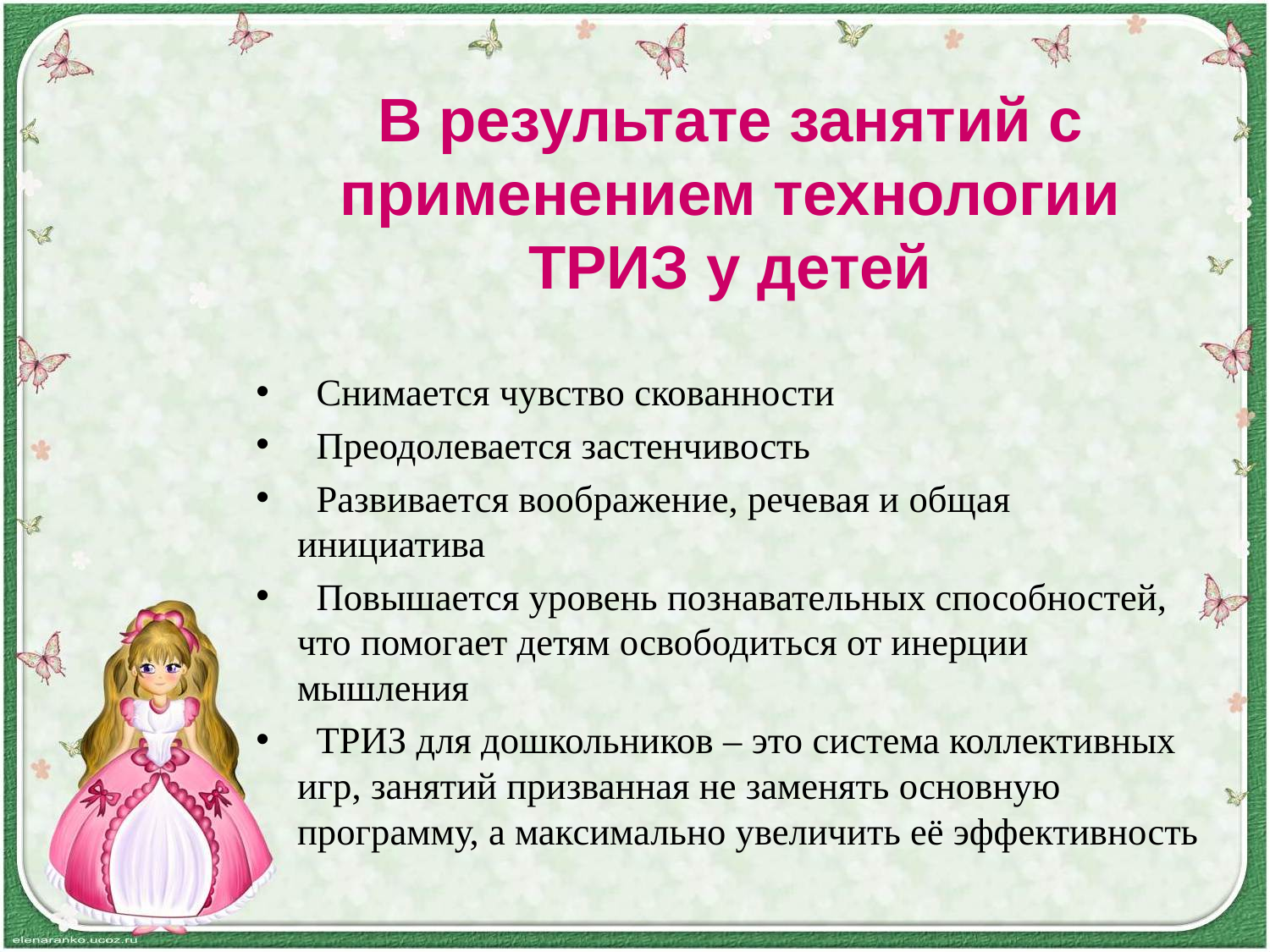

В результате занятий с применением технологии ТРИЗ у детей

  Снимается чувство скованности
  Преодолевается застенчивость
  Развивается воображение, речевая и общая   инициатива
  Повышается уровень познавательных способностей, что помогает детям освободиться от инерции мышления
  ТРИЗ для дошкольников – это система коллективных игр, занятий призванная не заменять основную программу, а максимально увеличить её эффективность